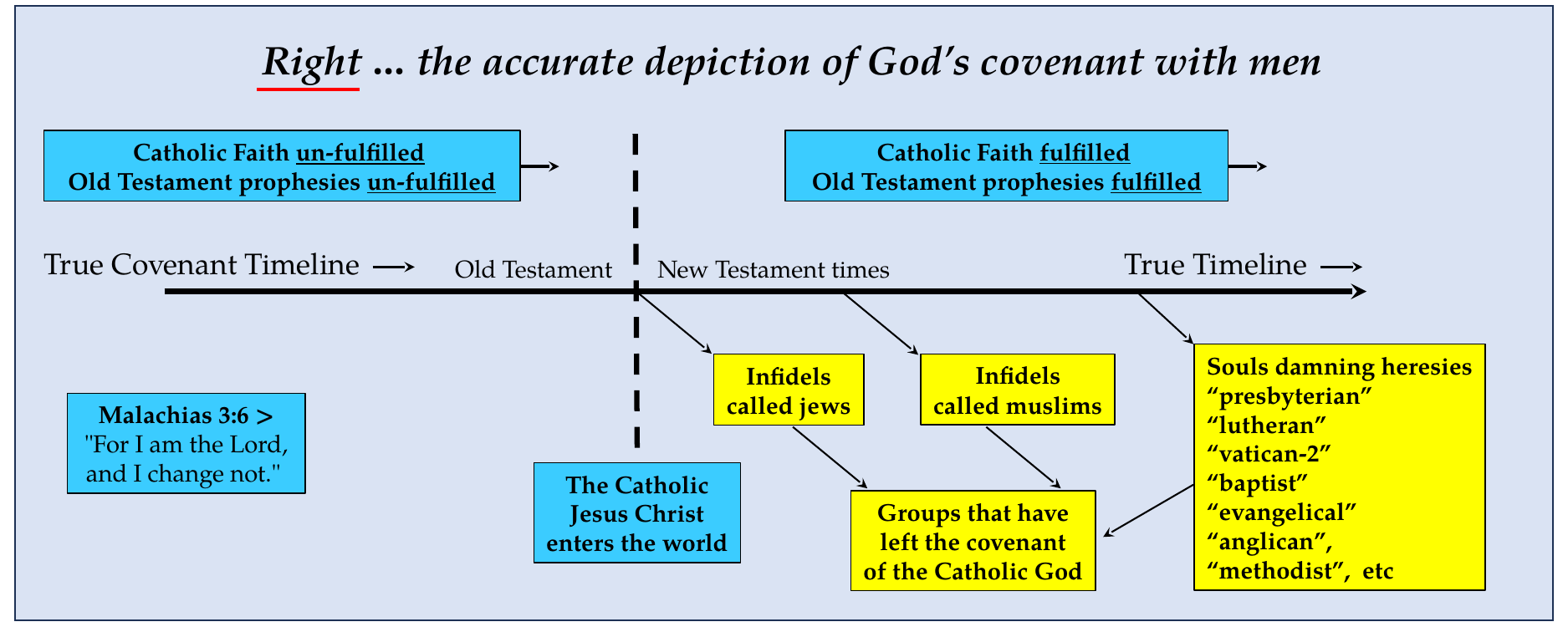

Right … the accurate depiction of God’s covenant with men
Catholic Faith fulfilled
Old Testament prophesies fulfilled
Catholic Faith un-fulfilled
Old Testament prophesies un-fulfilled
True Covenant Timeline
True Timeline
Old Testament
New Testament times
Souls damning heresies
“presbyterian”
“lutheran”
“vatican-2”
“baptist”
“evangelical”
“anglican”,
“methodist”,  etc
Infidels
called muslims
Infidels
called jews
Malachias 3:6 > "For I am the Lord, and I change not."
The Catholic
Jesus Christ
enters the world
Groups that have
left the covenant
of the Catholic God